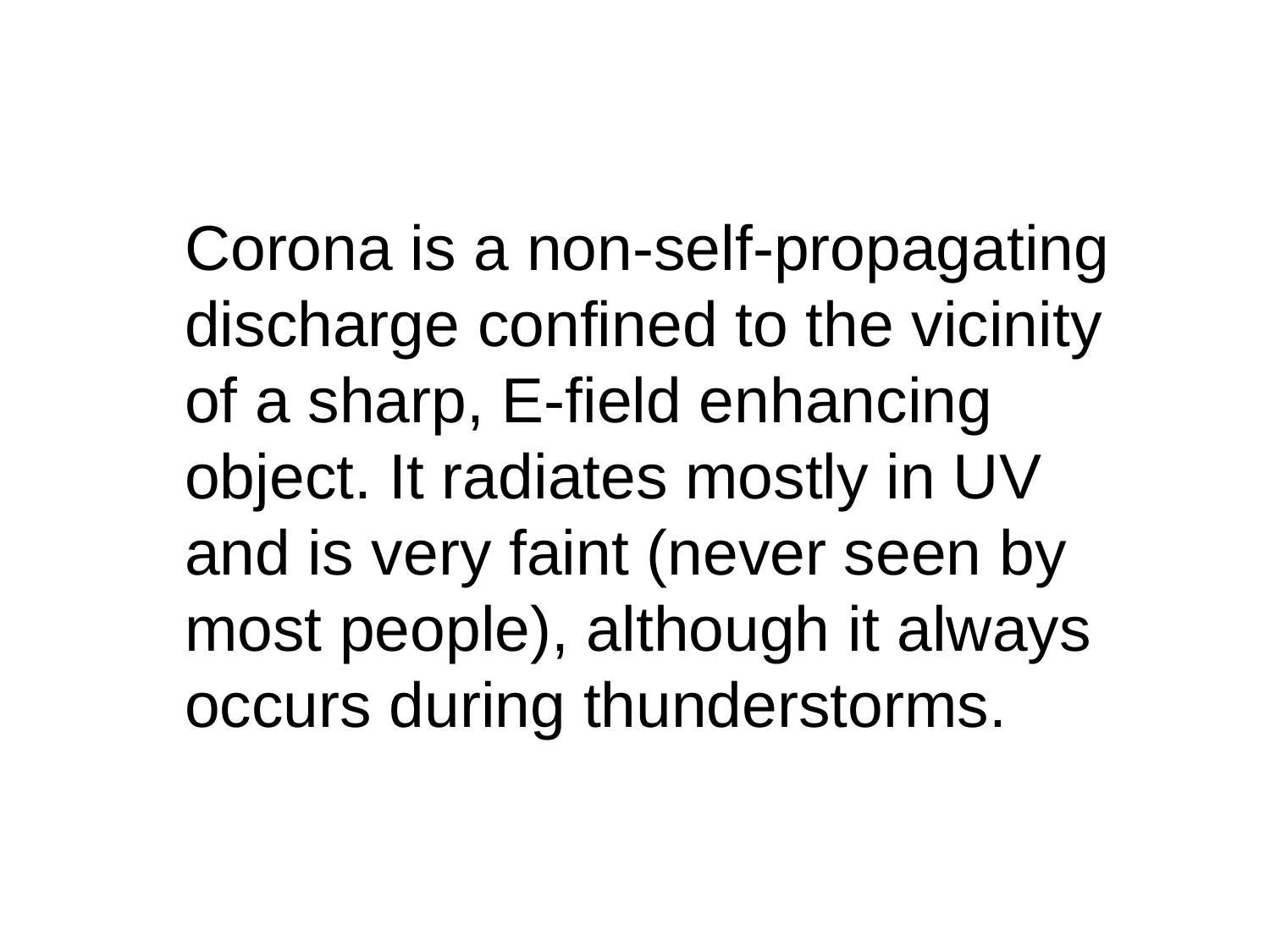

Corona is a non-self-propagating discharge confined to the vicinity of a sharp, E-field enhancing object. It radiates mostly in UV and is very faint (never seen by most people), although it always occurs during thunderstorms.